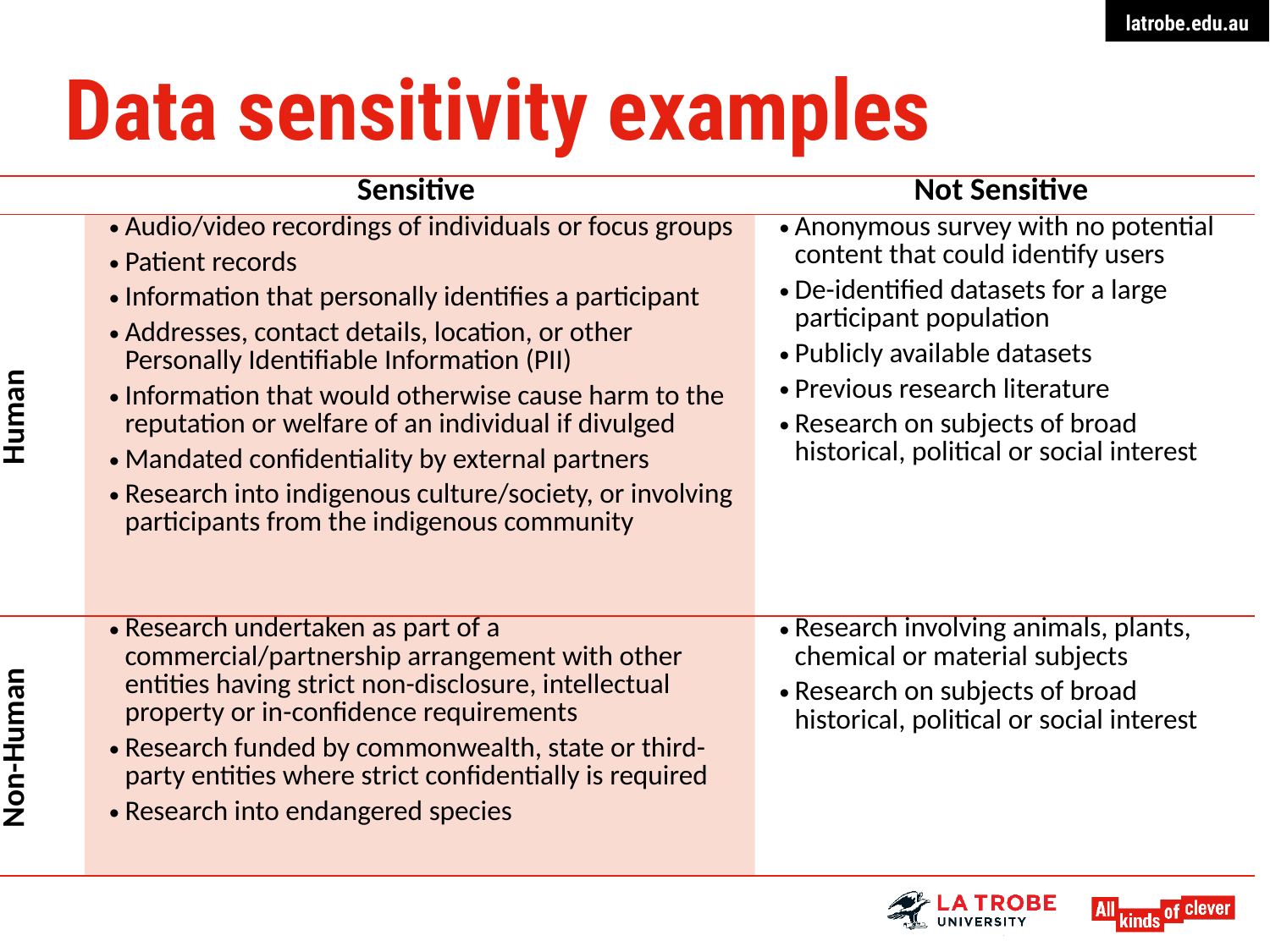

Data sensitivity examples
|  | Sensitive | Not Sensitive |
| --- | --- | --- |
| Human | Audio/video recordings of individuals or focus groups Patient records Information that personally identifies a participant  Addresses, contact details, location, or other Personally Identifiable Information (PII)  Information that would otherwise cause harm to the reputation or welfare of an individual if divulged  Mandated confidentiality by external partners Research into indigenous culture/society, or involving participants from the indigenous community | Anonymous survey with no potential content that could identify users  De-identified datasets for a large participant population  Publicly available datasets  Previous research literature Research on subjects of broad historical, political or social interest |
| Non-Human | Research undertaken as part of a commercial/partnership arrangement with other entities having strict non-disclosure, intellectual property or in-confidence requirements  Research funded by commonwealth, state or third-party entities where strict confidentially is required  Research into endangered species | Research involving animals, plants, chemical or material subjects Research on subjects of broad historical, political or social interest |